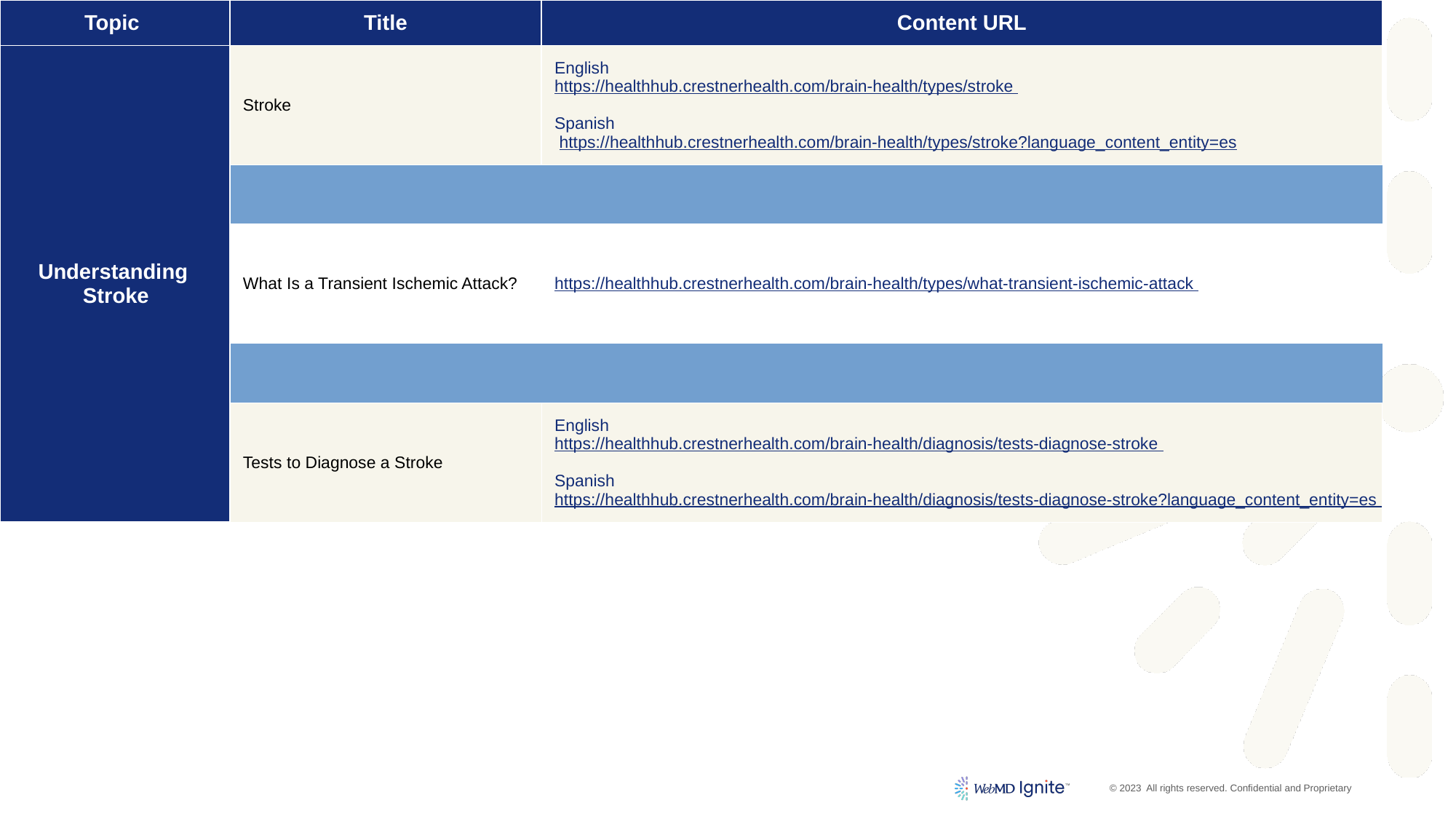

# Leverage your HealthHub to the fullest
Start with HealthHub as you create your own content marketing campaigns. We’ve done the research for you.
| Topic | Title | Content URL |
| --- | --- | --- |
| Understanding Stroke | Stroke | English https://healthhub.crestnerhealth.com/brain-health/types/stroke Spanish https://healthhub.crestnerhealth.com/brain-health/types/stroke?language\_content\_entity=es |
|  |  |  |
|  | What Is a Transient Ischemic Attack? | https://healthhub.crestnerhealth.com/brain-health/types/what-transient-ischemic-attack |
|  |  |  |
|  | Tests to Diagnose a Stroke | English https://healthhub.crestnerhealth.com/brain-health/diagnosis/tests-diagnose-stroke Spanish https://healthhub.crestnerhealth.com/brain-health/diagnosis/tests-diagnose-stroke?language\_content\_entity=es |
|  |  |  |
|  | Types of Stroke | English https://healthhub.crestnerhealth.com/brain-health/types/types-stroke Spanish https://healthhub.crestnerhealth.com/brain-health/types/types-stroke?language\_content\_entity=es |
|  |  |  |